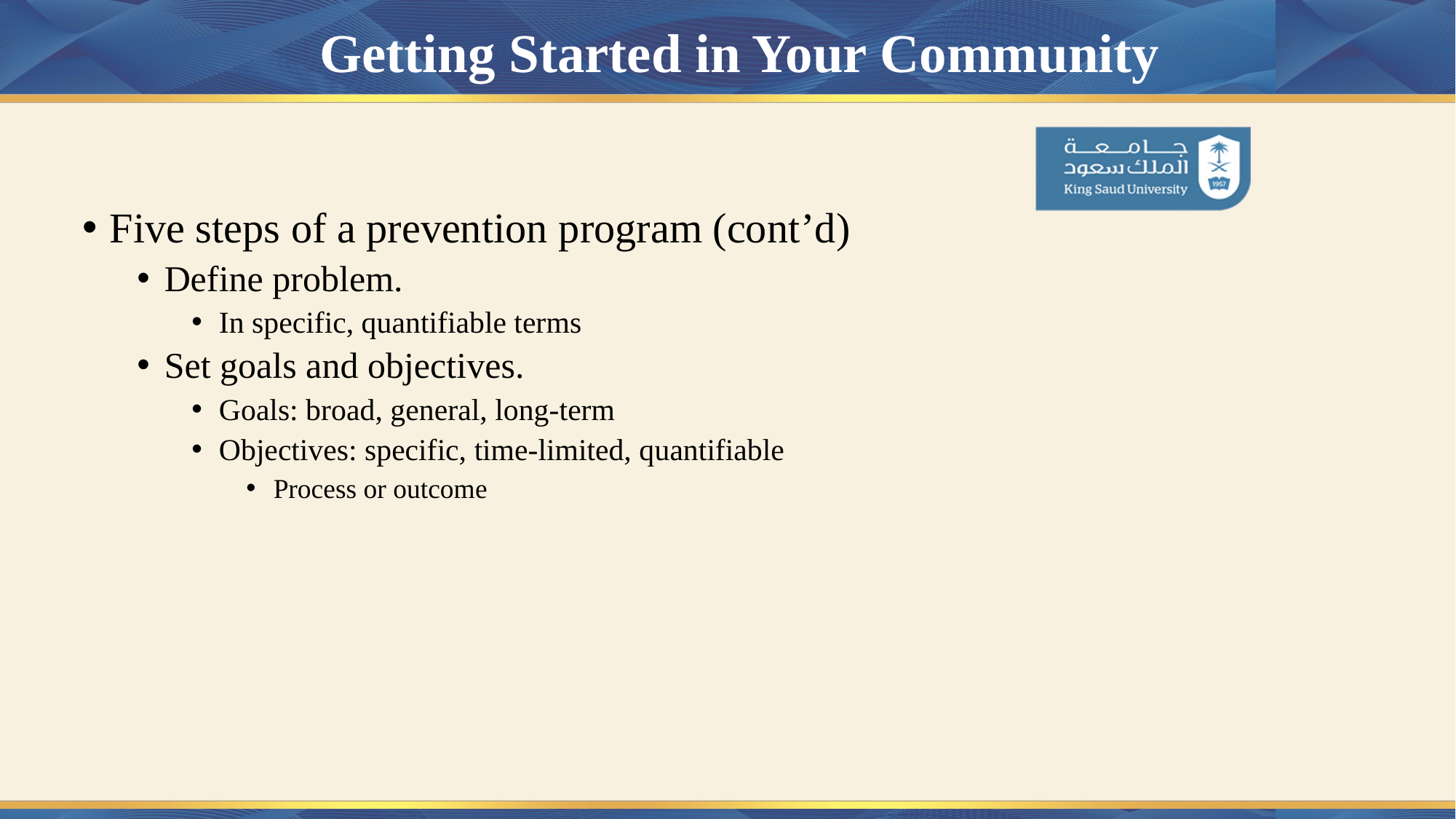

# Getting Started in Your Community
Five steps of a prevention program (cont’d)
Define problem.
In specific, quantifiable terms
Set goals and objectives.
Goals: broad, general, long-term
Objectives: specific, time-limited, quantifiable
Process or outcome